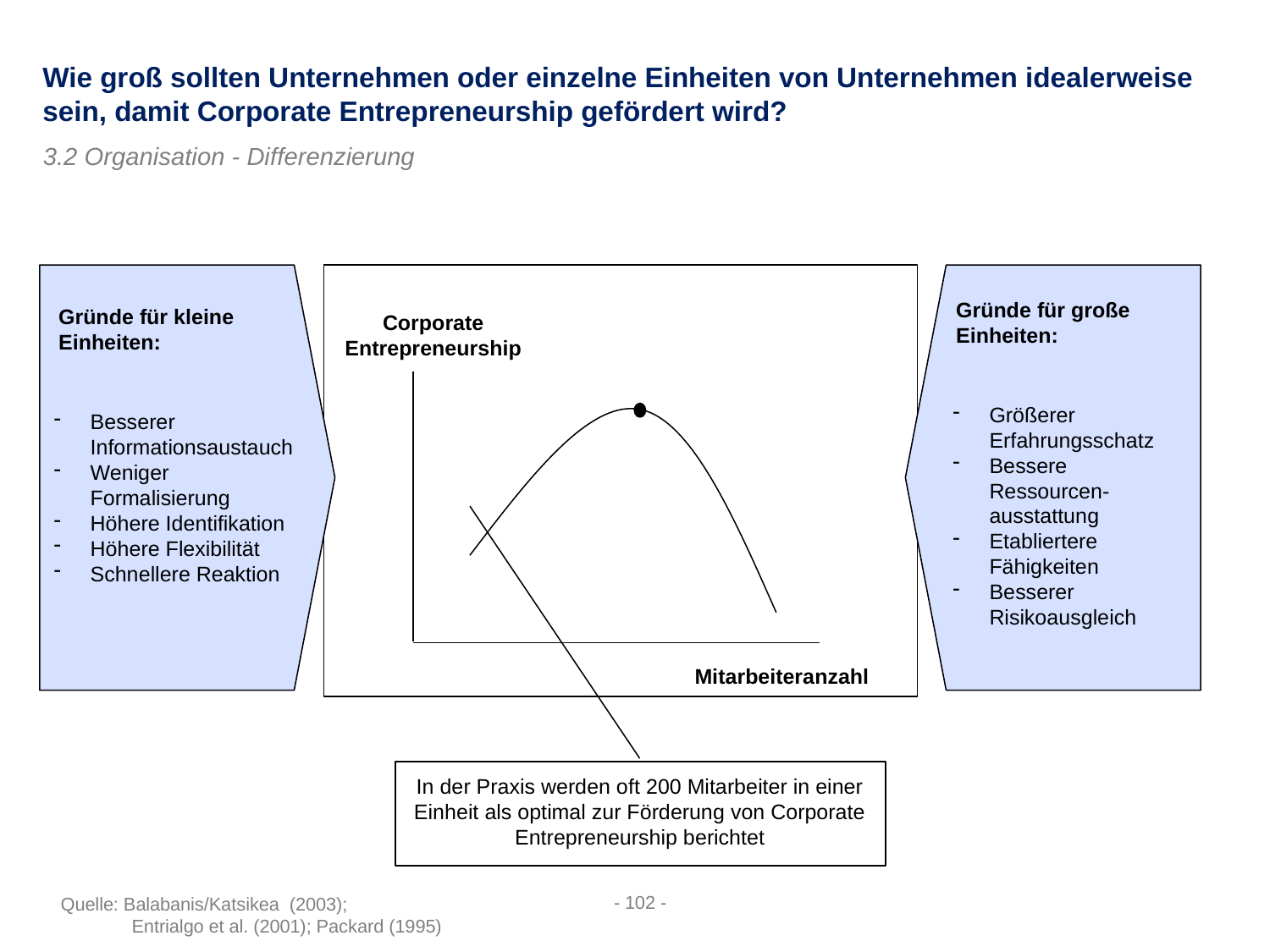

Wie groß sollten Unternehmen oder einzelne Einheiten von Unternehmen idealerweise sein, damit Corporate Entrepreneurship gefördert wird?
3.2 Organisation - Differenzierung

Gründe für kleine Einheiten:
Besserer Informationsaustauch
Weniger Formalisierung
Höhere Identifikation
Höhere Flexibilität
Schnellere Reaktion

Gründe für große Einheiten:
Größerer Erfahrungsschatz
Bessere Ressourcen-ausstattung
Etabliertere Fähigkeiten
Besserer Risikoausgleich
Corporate Entrepreneurship

Mitarbeiteranzahl

In der Praxis werden oft 200 Mitarbeiter in einer Einheit als optimal zur Förderung von Corporate Entrepreneurship berichtet
- 102 -
Quelle: Balabanis/Katsikea  (2003);
              Entrialgo et al. (2001); Packard (1995)